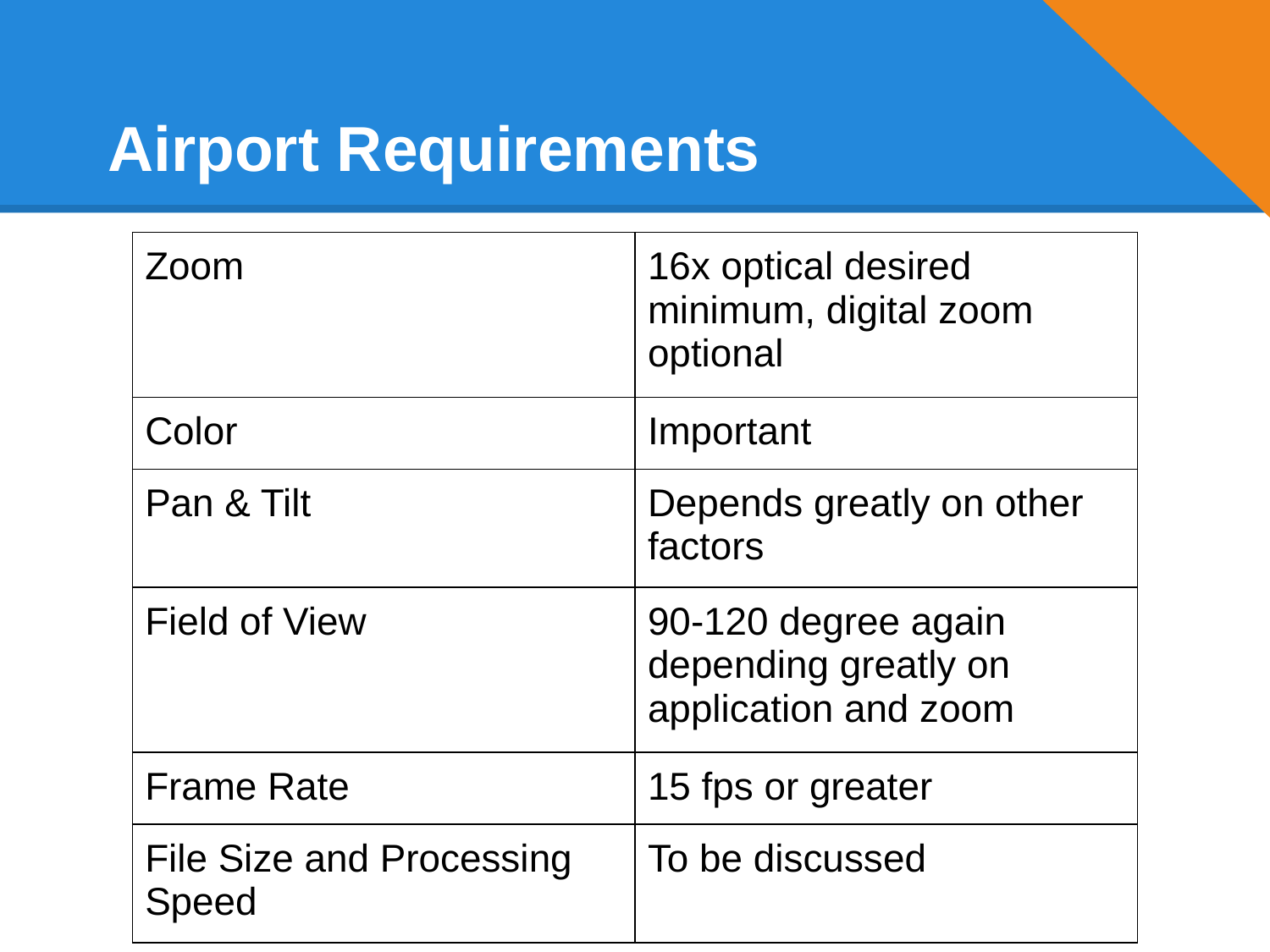

# Airport Requirements
| Zoom | 16x optical desired minimum, digital zoom optional |
| --- | --- |
| Color | Important |
| Pan & Tilt | Depends greatly on other factors |
| Field of View | 90-120 degree again depending greatly on application and zoom |
| Frame Rate | 15 fps or greater |
| File Size and Processing Speed | To be discussed |